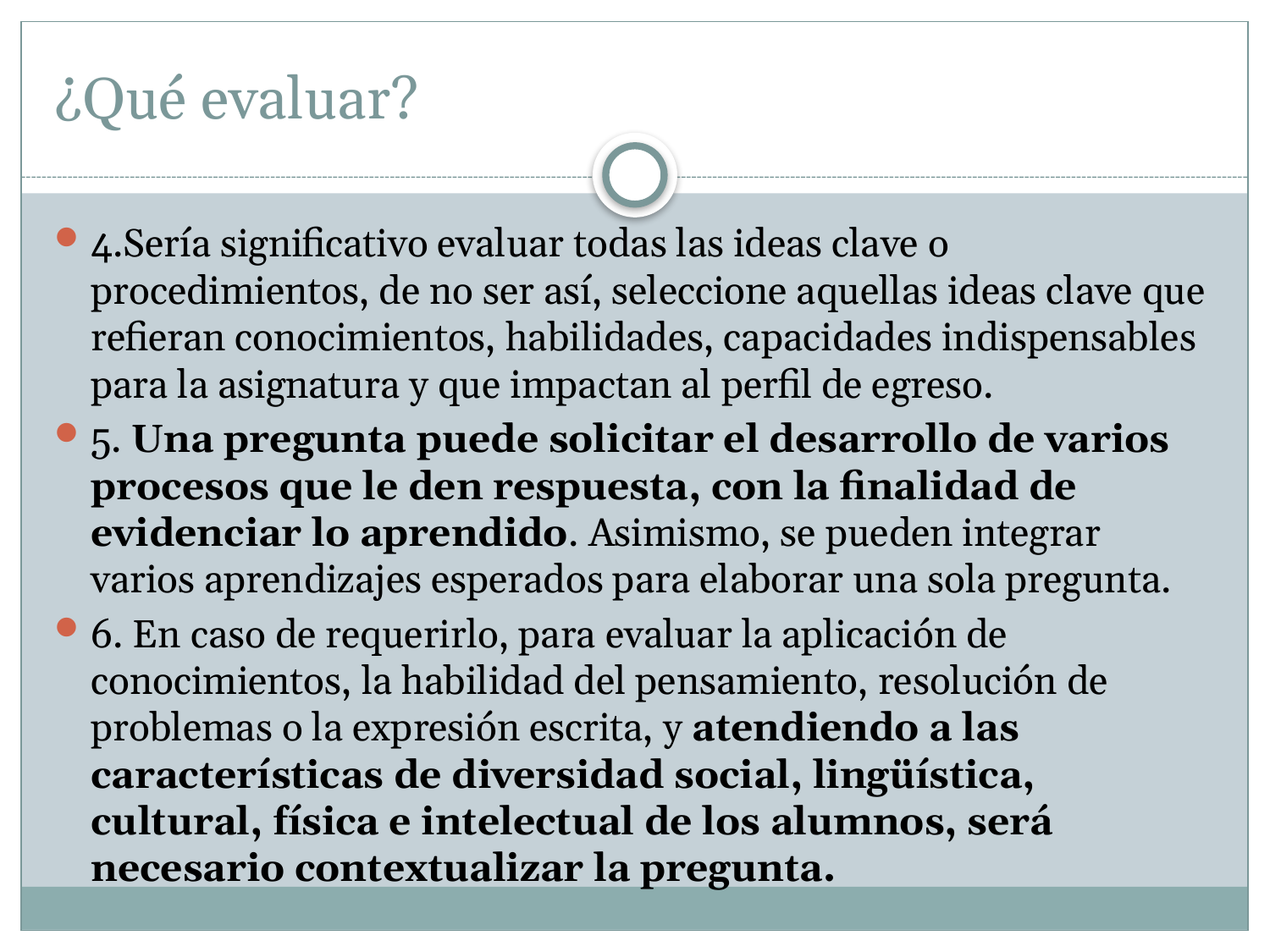

# ¿Qué evaluar?
4.Sería significativo evaluar todas las ideas clave o procedimientos, de no ser así, seleccione aquellas ideas clave que refieran conocimientos, habilidades, capacidades indispensables para la asignatura y que impactan al perfil de egreso.
5. Una pregunta puede solicitar el desarrollo de varios procesos que le den respuesta, con la finalidad de evidenciar lo aprendido. Asimismo, se pueden integrar varios aprendizajes esperados para elaborar una sola pregunta.
6. En caso de requerirlo, para evaluar la aplicación de conocimientos, la habilidad del pensamiento, resolución de problemas o la expresión escrita, y atendiendo a las características de diversidad social, lingüística, cultural, física e intelectual de los alumnos, será necesario contextualizar la pregunta.